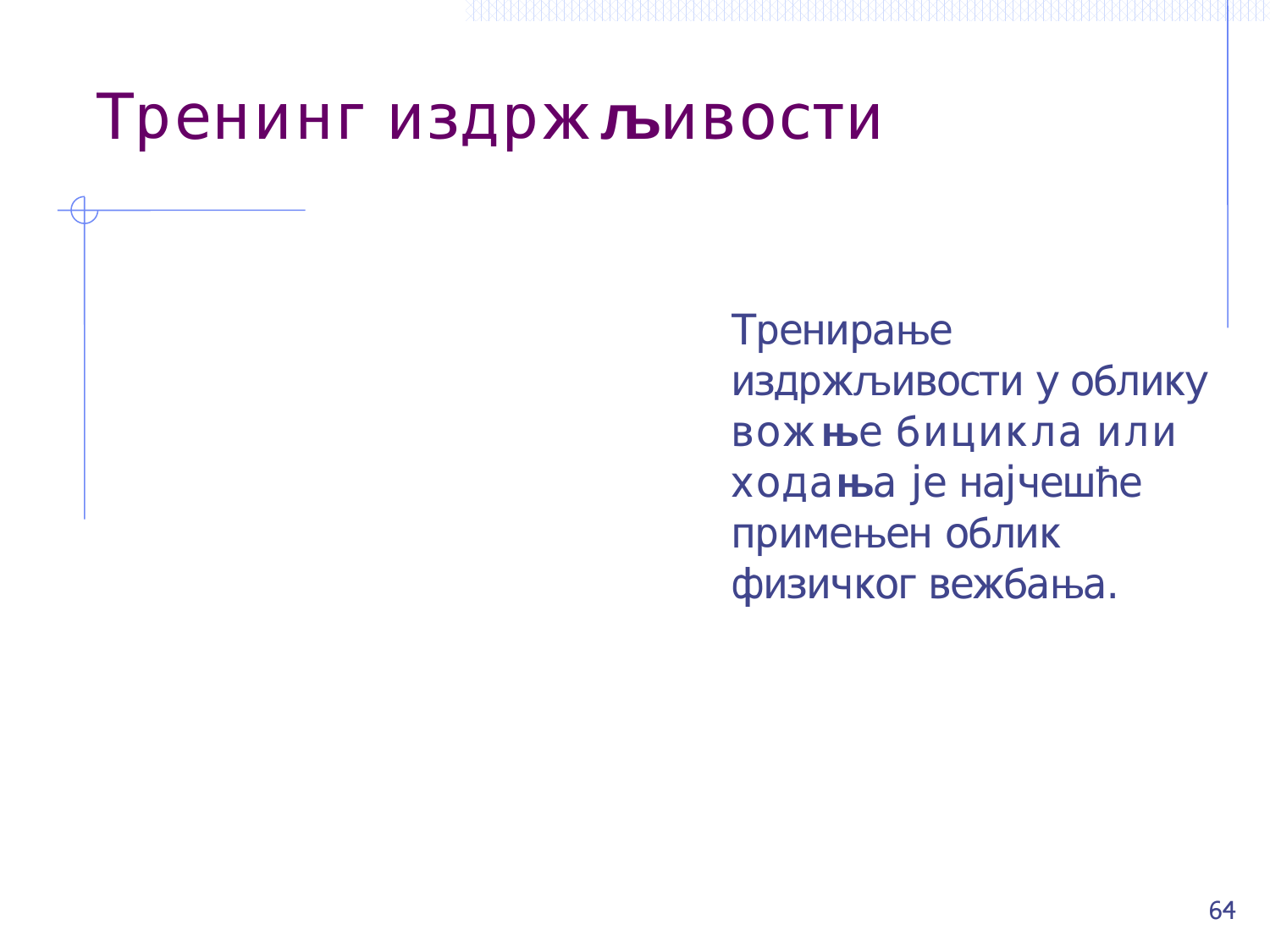

# Тренинг издржљивости
Тренирање издржљивости у облику вожње бицикла или ходања је најчешће примењен облик физичког вежбања.
64